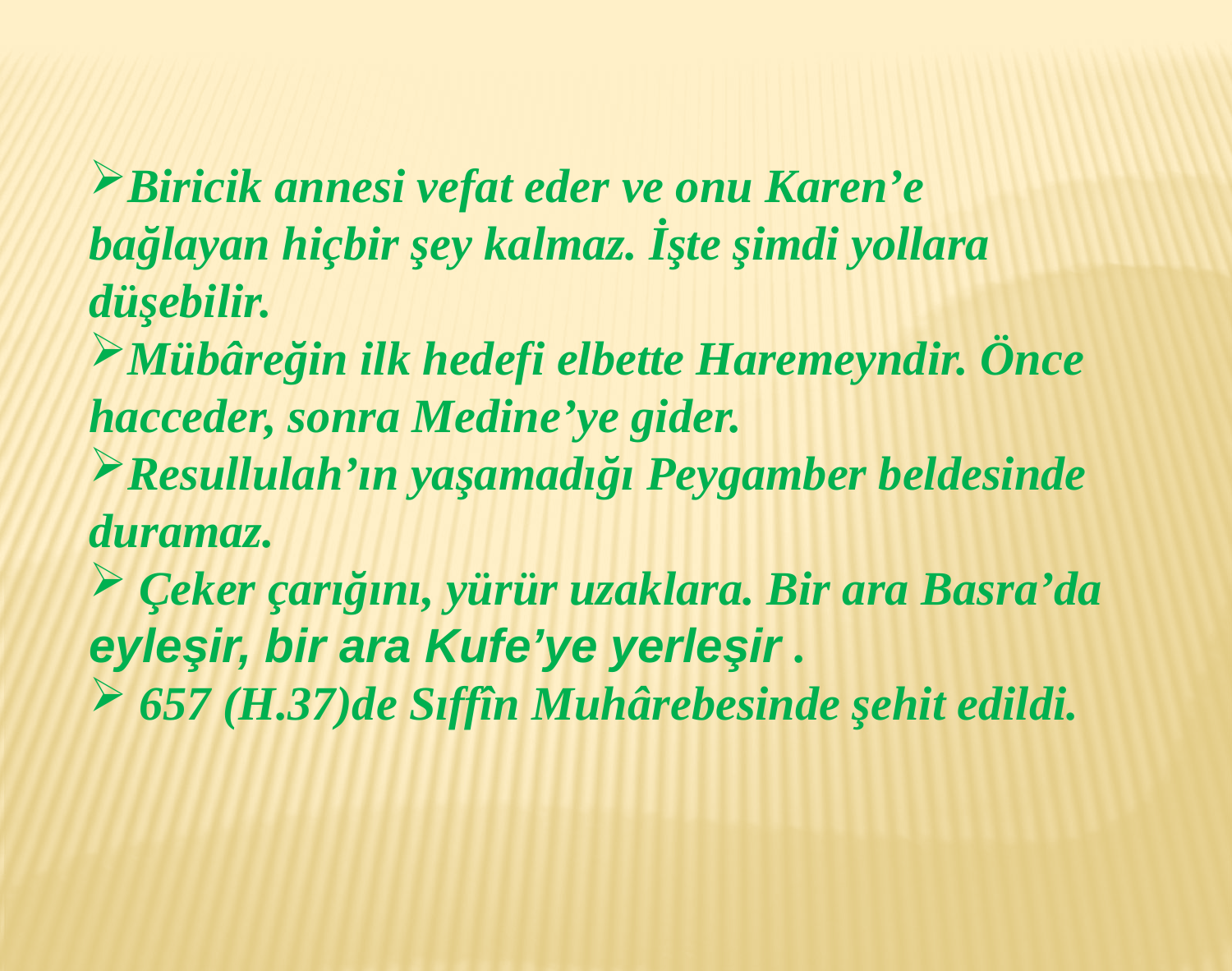

Biricik annesi vefat eder ve onu Karen’e bağlayan hiçbir şey kalmaz. İşte şimdi yollara düşebilir.
Mübâreğin ilk hedefi elbette Haremeyndir. Önce hacceder, sonra Medine’ye gider.
Resullulah’ın yaşamadığı Peygamber beldesinde duramaz.
 Çeker çarığını, yürür uzaklara. Bir ara Basra’da eyleşir, bir ara Kufe’ye yerleşir .
 657 (H.37)de Sıffîn Muhârebesinde şehit edildi.